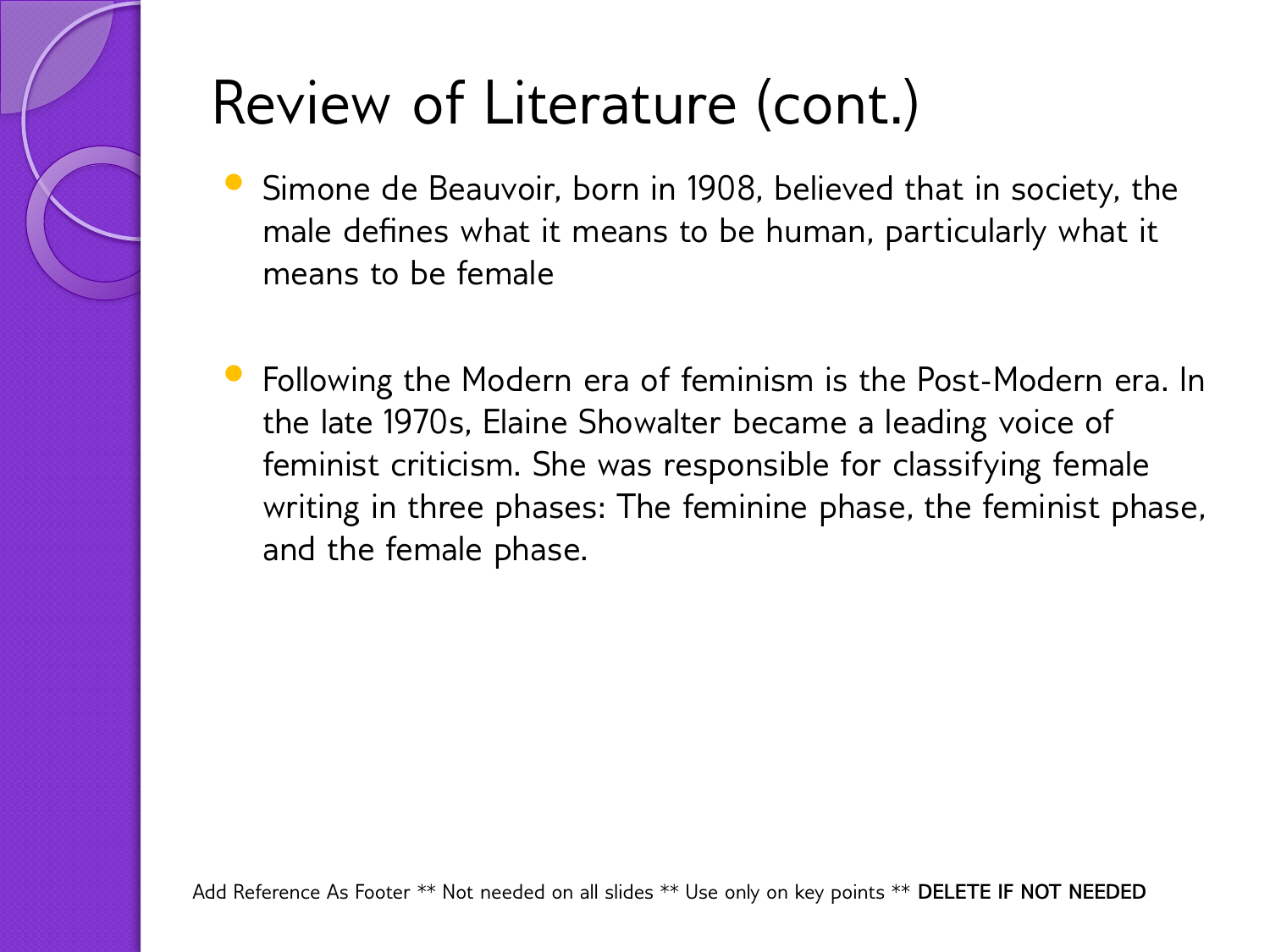

# Review of Literature (cont.)
Simone de Beauvoir, born in 1908, believed that in society, the male defines what it means to be human, particularly what it means to be female

Following the Modern era of feminism is the Post-Modern era. In the late 1970s, Elaine Showalter became a leading voice of feminist criticism. She was responsible for classifying female writing in three phases: The feminine phase, the feminist phase, and the female phase.

Add Reference As Footer ** Not needed on all slides ** Use only on key points ** DELETE IF NOT NEEDED